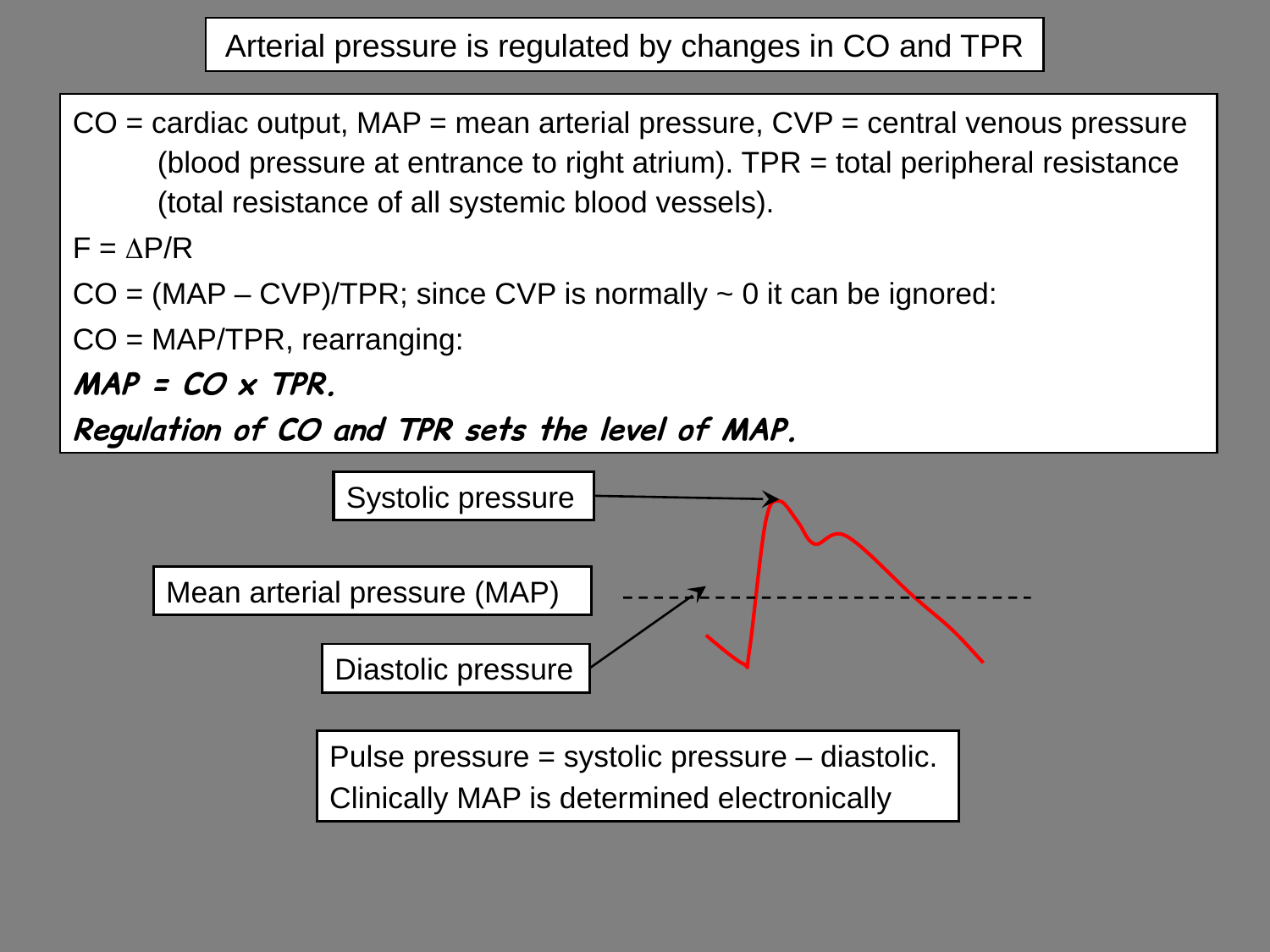

# Arterial pressure is regulated by changes in CO and TPR
CO = cardiac output, MAP = mean arterial pressure, CVP = central venous pressure (blood pressure at entrance to right atrium). TPR = total peripheral resistance (total resistance of all systemic blood vessels).
F = ΔP/R
CO = (MAP – CVP)/TPR; since CVP is normally ~ 0 it can be ignored:
CO = MAP/TPR, rearranging:
MAP = CO x TPR.
Regulation of CO and TPR sets the level of MAP.
Systolic pressure

Mean arterial pressure (MAP)

Diastolic pressure
Pulse pressure = systolic pressure – diastolic.
Clinically MAP is determined electronically